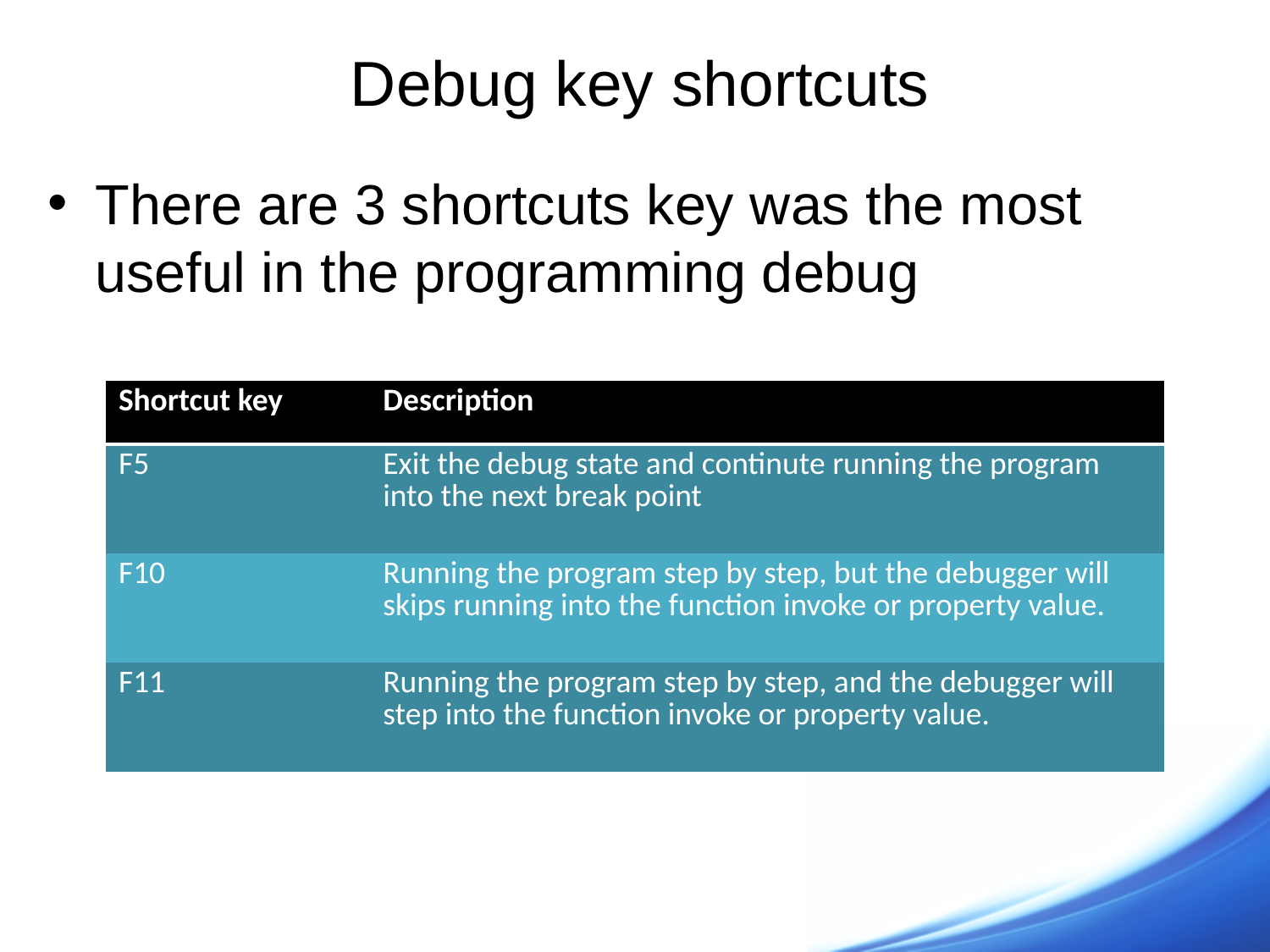

# Debug key shortcuts
There are 3 shortcuts key was the most useful in the programming debug

| Shortcut key | Description |
| --- | --- |
| F5 | Exit the debug state and continute running the program into the next break point |
| F10 | Running the program step by step, but the debugger will skips running into the function invoke or property value. |
| F11 | Running the program step by step, and the debugger will step into the function invoke or property value. |